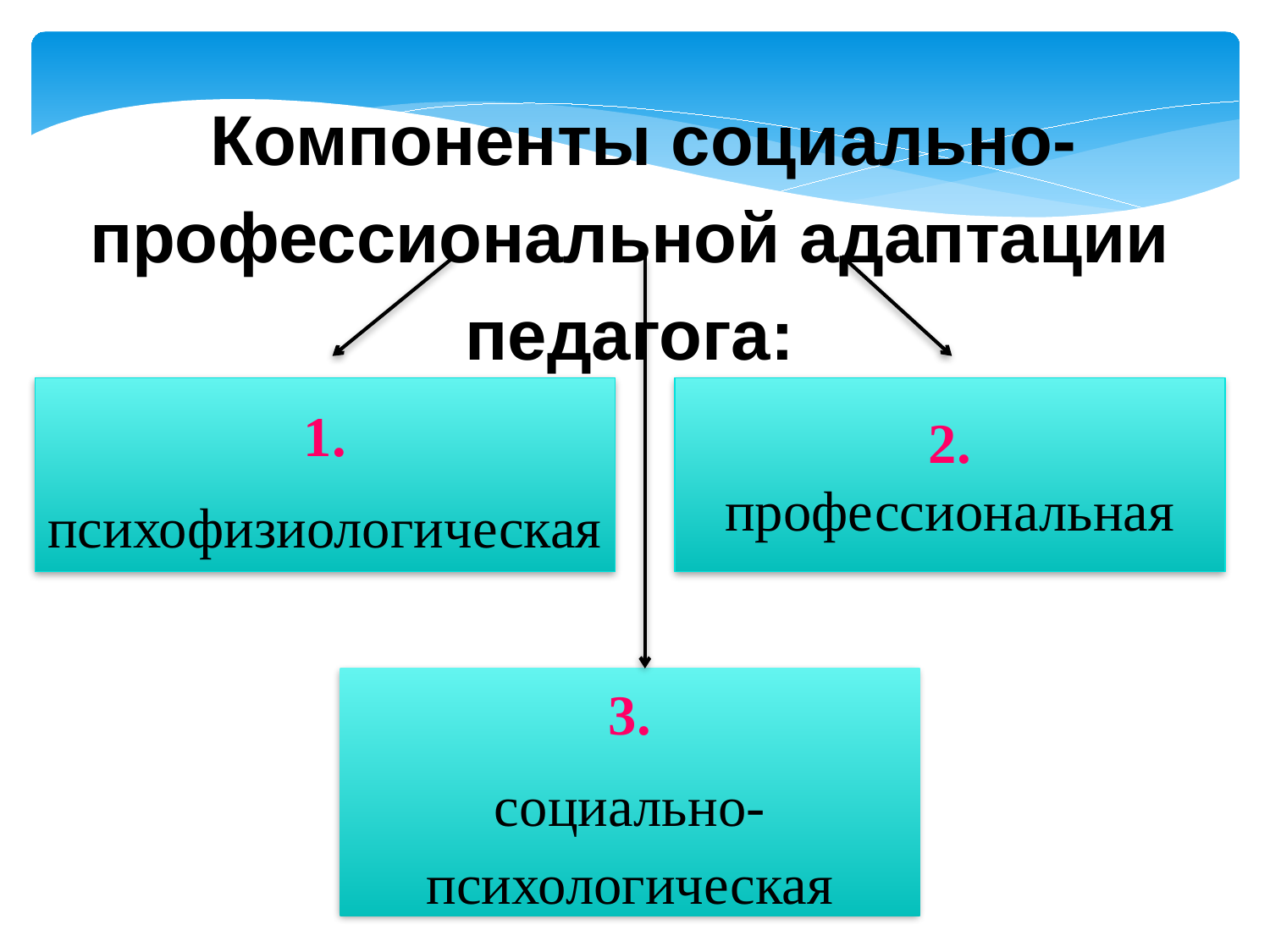

Компоненты социально-профессиональной адаптации педагога:
1.
психофизиологическая
2.
профессиональная

3.
социально-психологическая